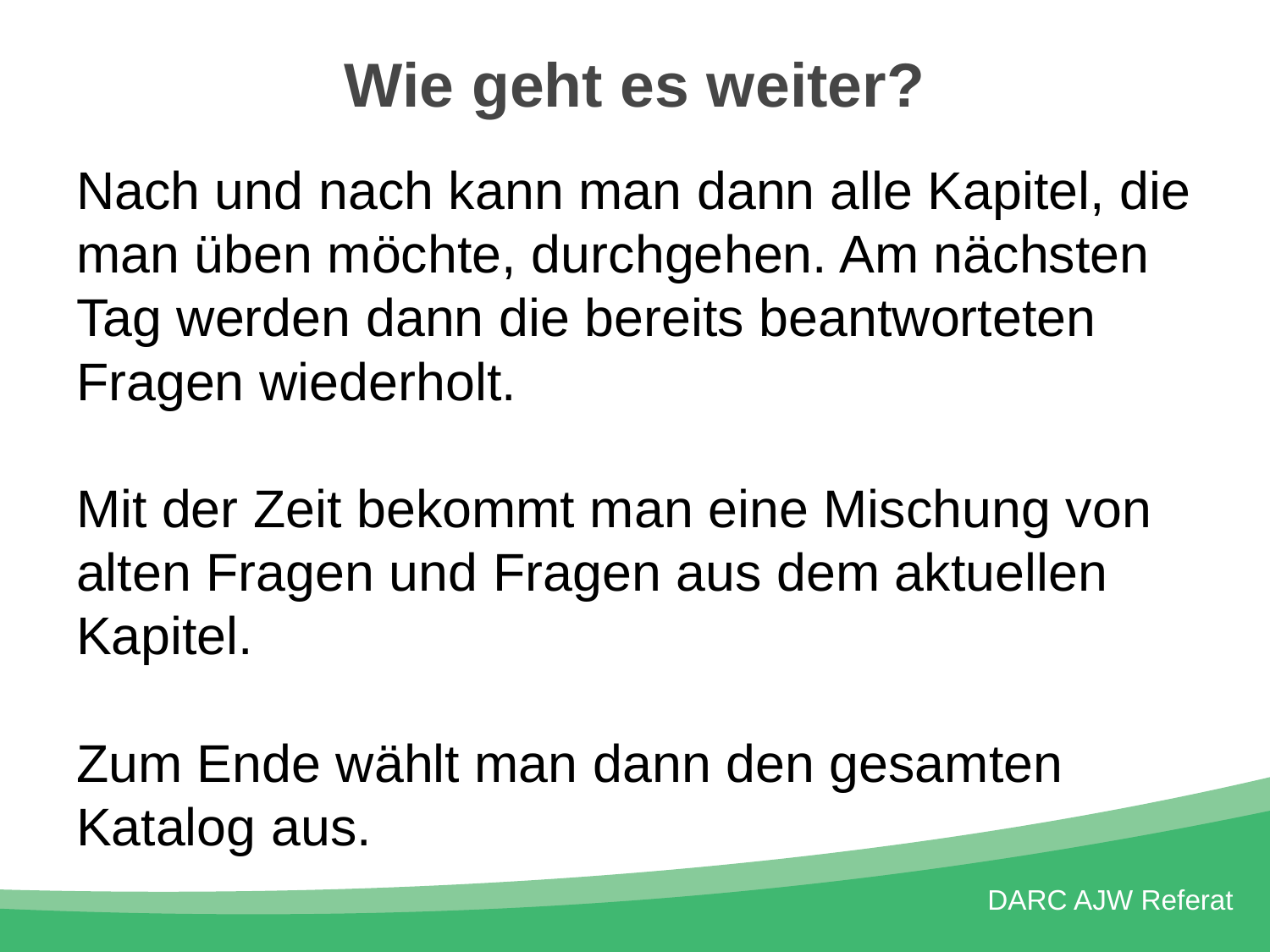

# Wie geht es weiter?
Nach und nach kann man dann alle Kapitel, die man üben möchte, durchgehen. Am nächsten Tag werden dann die bereits beantworteten Fragen wiederholt.
Mit der Zeit bekommt man eine Mischung von alten Fragen und Fragen aus dem aktuellen Kapitel.
Zum Ende wählt man dann den gesamten Katalog aus.